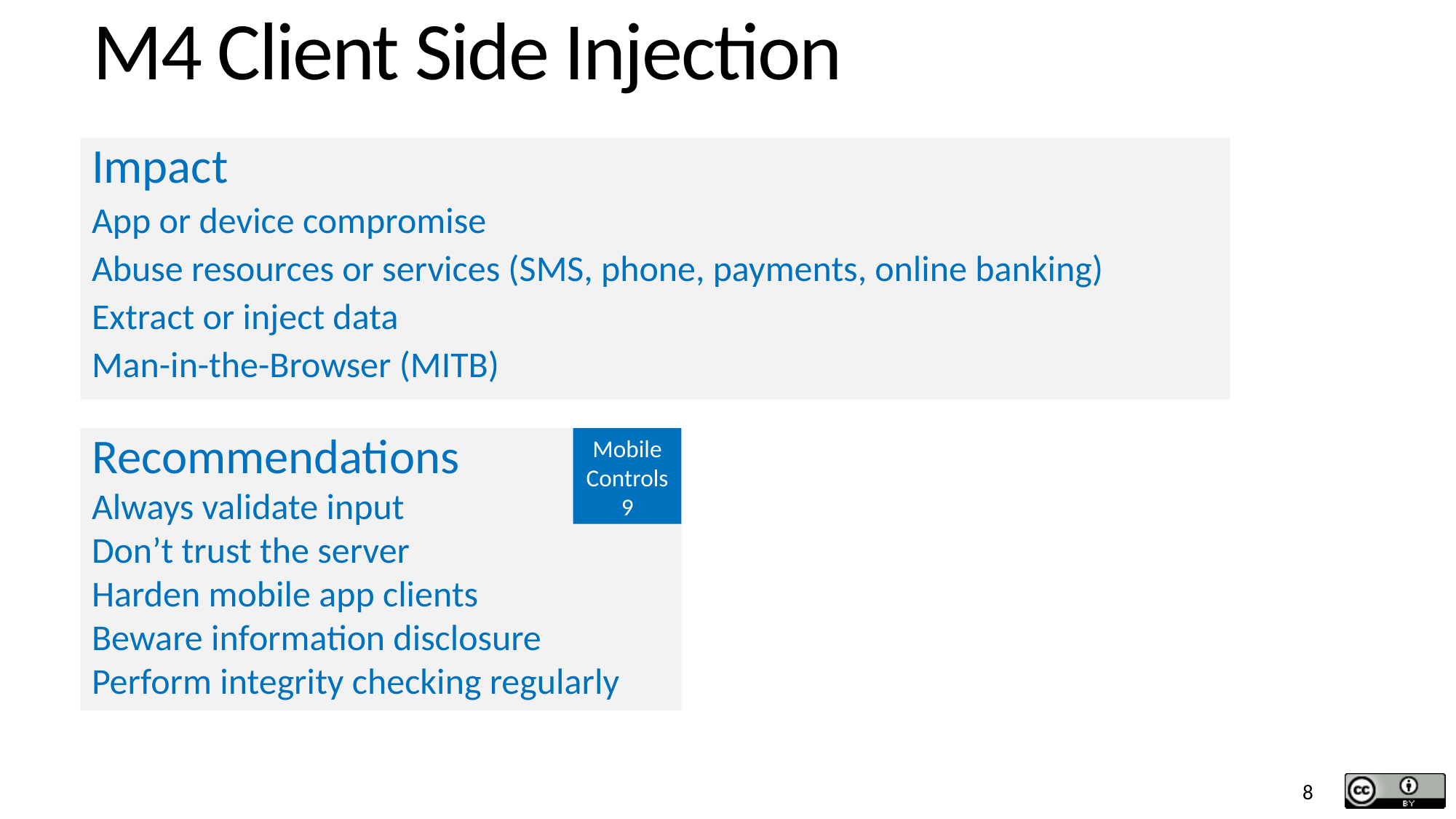

# M4 Client Side Injection
Impact
App or device compromise
Abuse resources or services (SMS, phone, payments, online banking)
Extract or inject data
Man-in-the-Browser (MITB)
Mobile Controls
9
Recommendations
Always validate input
Don’t trust the server
Harden mobile app clients
Beware information disclosure
Perform integrity checking regularly